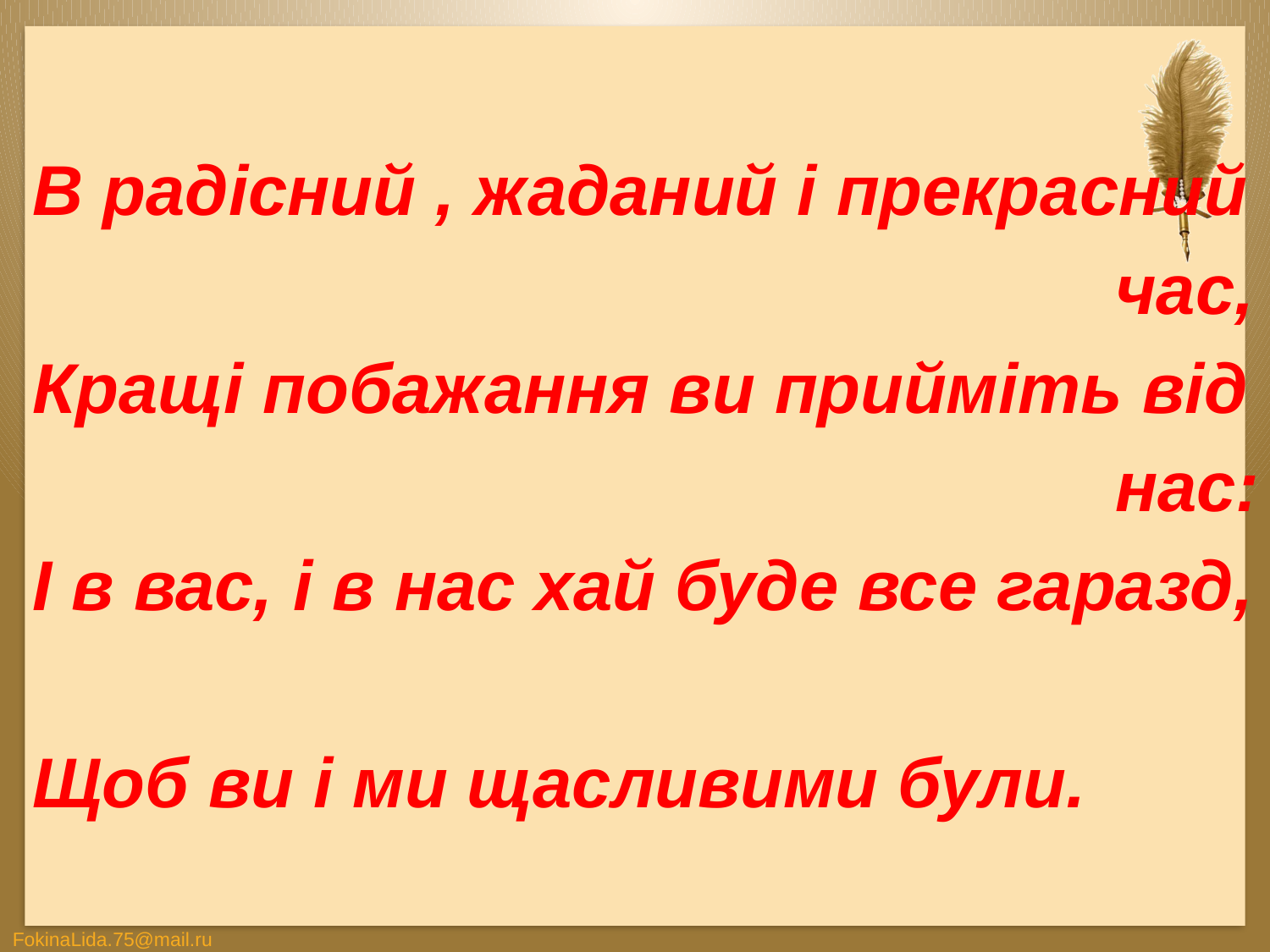

В радісний , жаданий і прекрасний
                                                       час,
Кращі побажання ви прийміть від
                                                       нас:
І в вас, і в нас хай буде все гаразд,

Щоб ви і ми щасливими були.